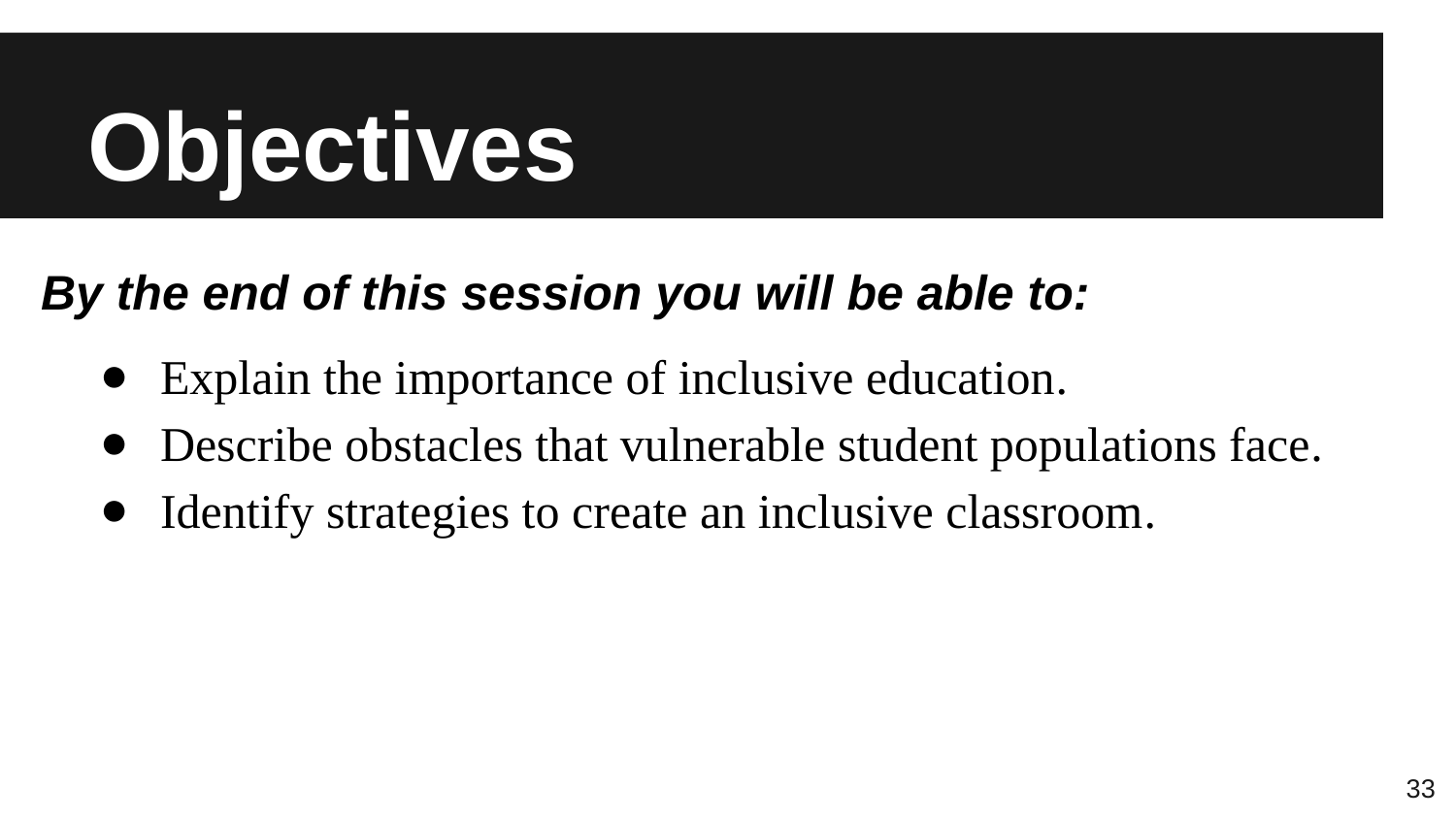

# Objectives
By the end of this session you will be able to:
Explain the importance of inclusive education.
Describe obstacles that vulnerable student populations face.
Identify strategies to create an inclusive classroom.
33